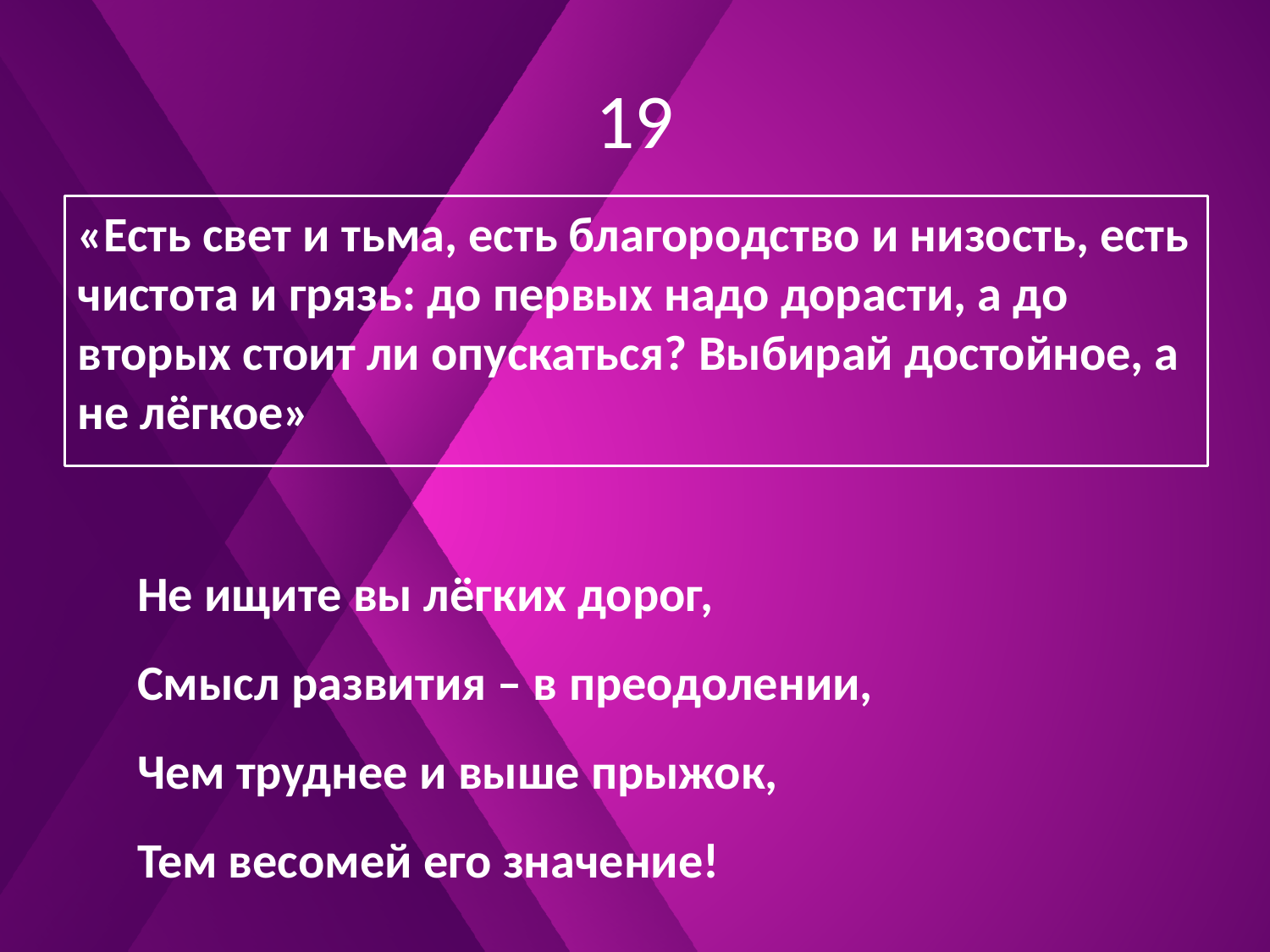

# 19
«Есть свет и тьма, есть благородство и низость, есть чистота и грязь: до первых надо дорасти, а до вторых стоит ли опускаться? Выбирай достойное, а не лёгкое»
Не ищите вы лёгких дорог,
Смысл развития – в преодолении,
Чем труднее и выше прыжок,
Тем весомей его значение!